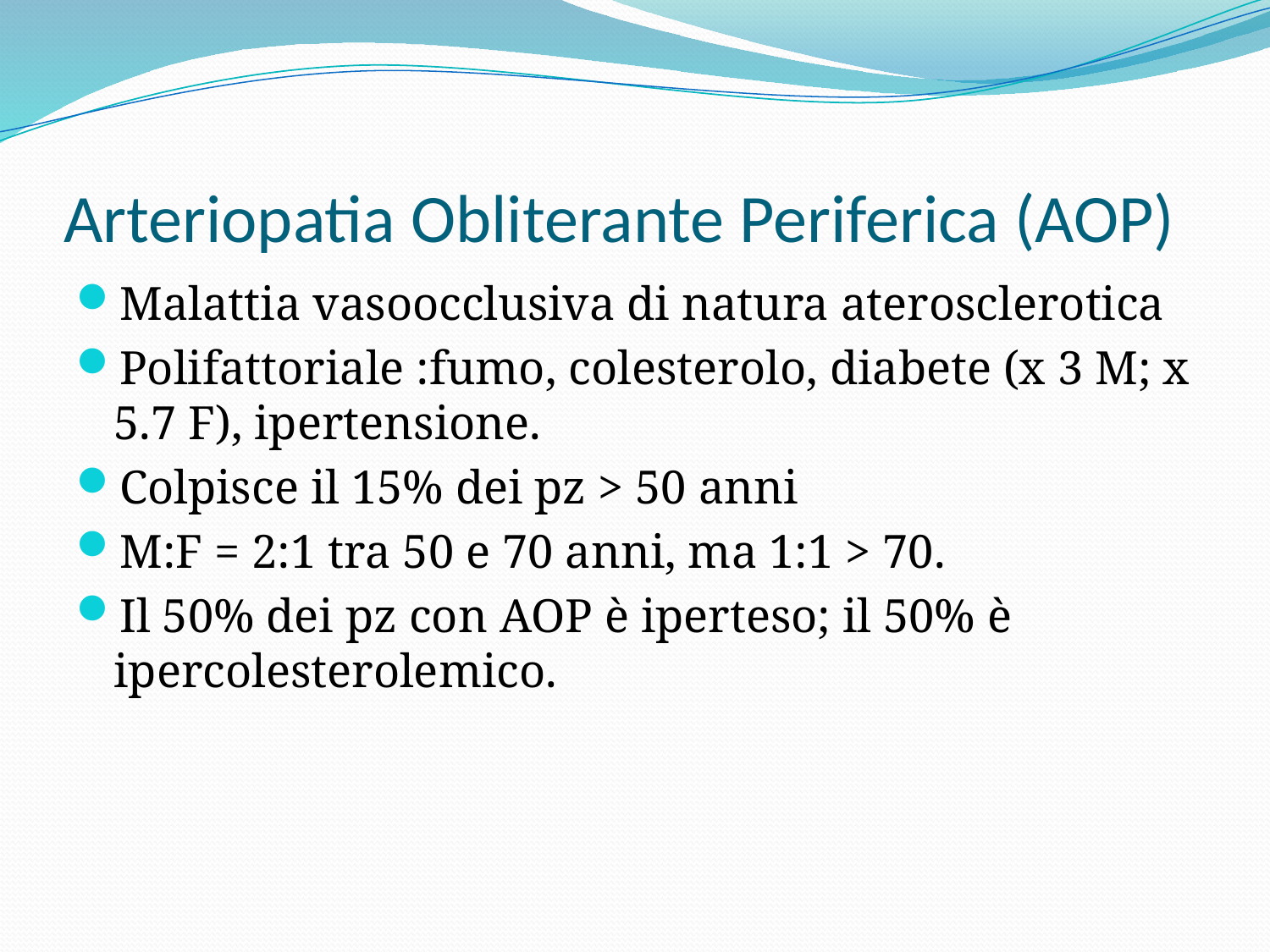

# Arteriopatia Obliterante Periferica (AOP)
Malattia vasoocclusiva di natura aterosclerotica
Polifattoriale :fumo, colesterolo, diabete (x 3 M; x 5.7 F), ipertensione.
Colpisce il 15% dei pz > 50 anni
M:F = 2:1 tra 50 e 70 anni, ma 1:1 > 70.
Il 50% dei pz con AOP è iperteso; il 50% è ipercolesterolemico.